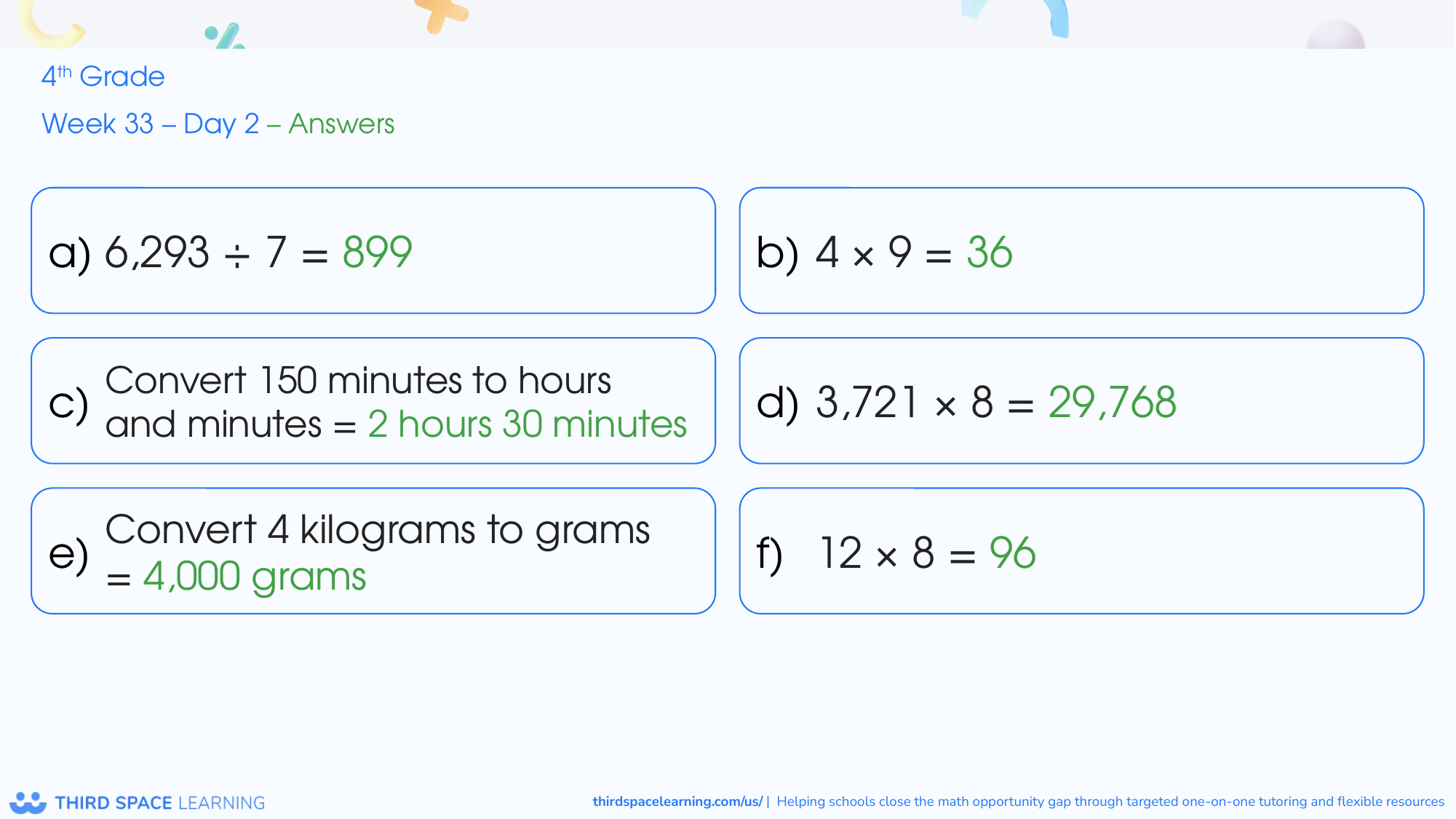

4th Grade
Week 33 – Day 2 – Answers
6,293 ÷ 7 = 899
4 × 9 = 36
Convert 150 minutes to hours and minutes = 2 hours 30 minutes
3,721 × 8 = 29,768
Convert 4 kilograms to grams = 4,000 grams
12 × 8 = 96